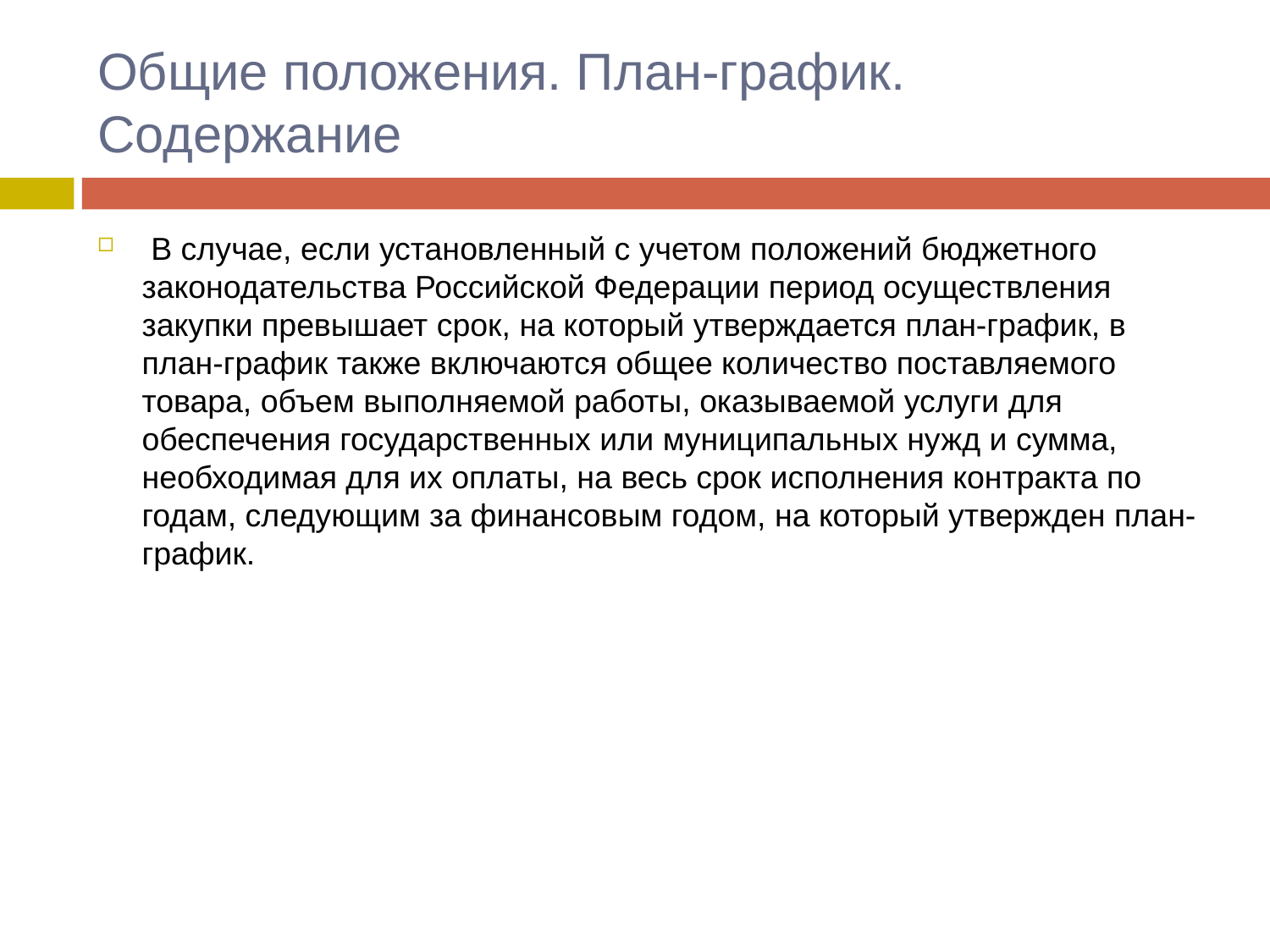

# Общие положения. План-график. Содержание
 В случае, если установленный с учетом положений бюджетного законодательства Российской Федерации период осуществления закупки превышает срок, на который утверждается план-график, в план-график также включаются общее количество поставляемого товара, объем выполняемой работы, оказываемой услуги для обеспечения государственных или муниципальных нужд и сумма, необходимая для их оплаты, на весь срок исполнения контракта по годам, следующим за финансовым годом, на который утвержден план-график.